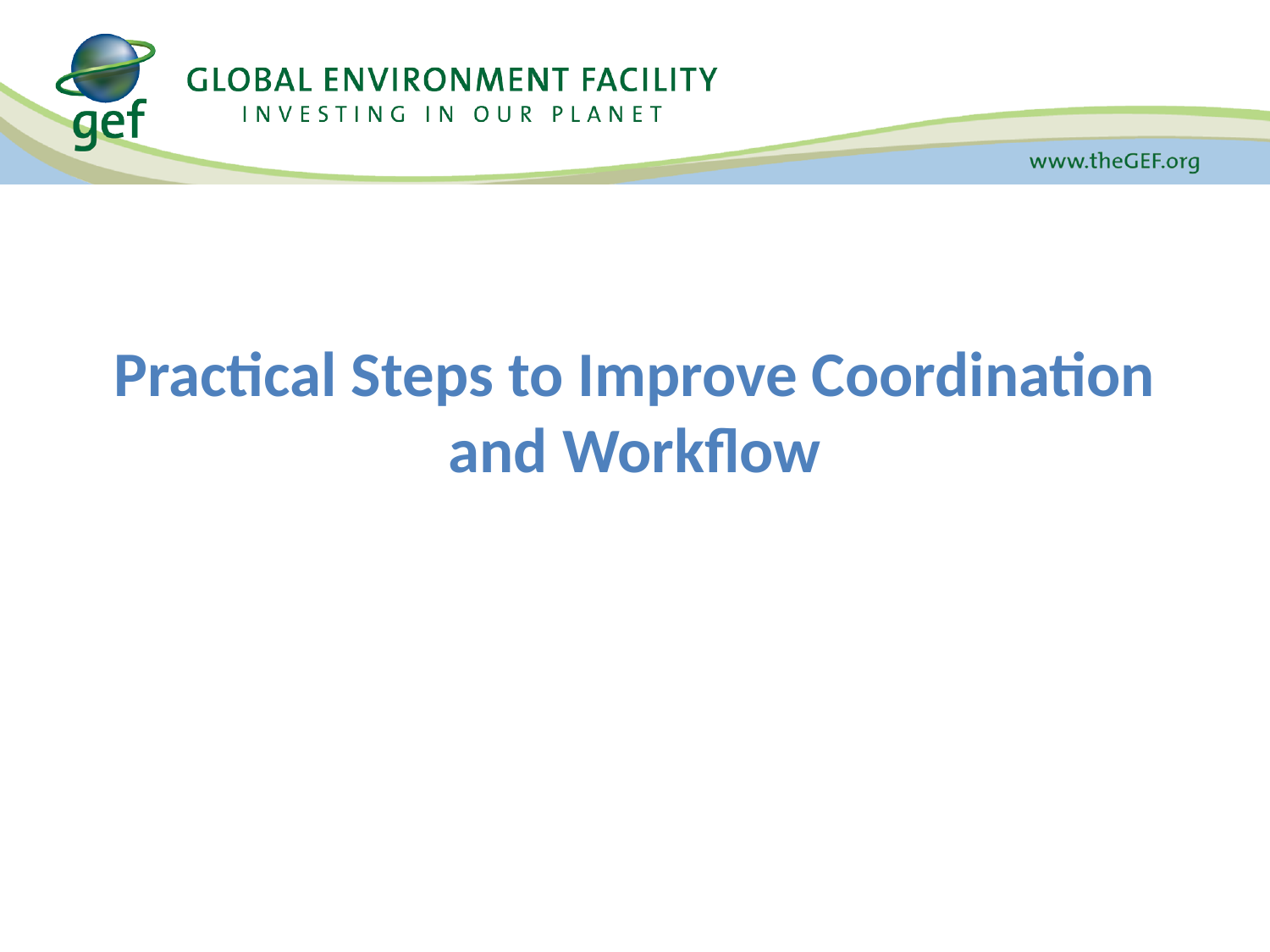

# Practical Steps to Improve Coordination and Workflow